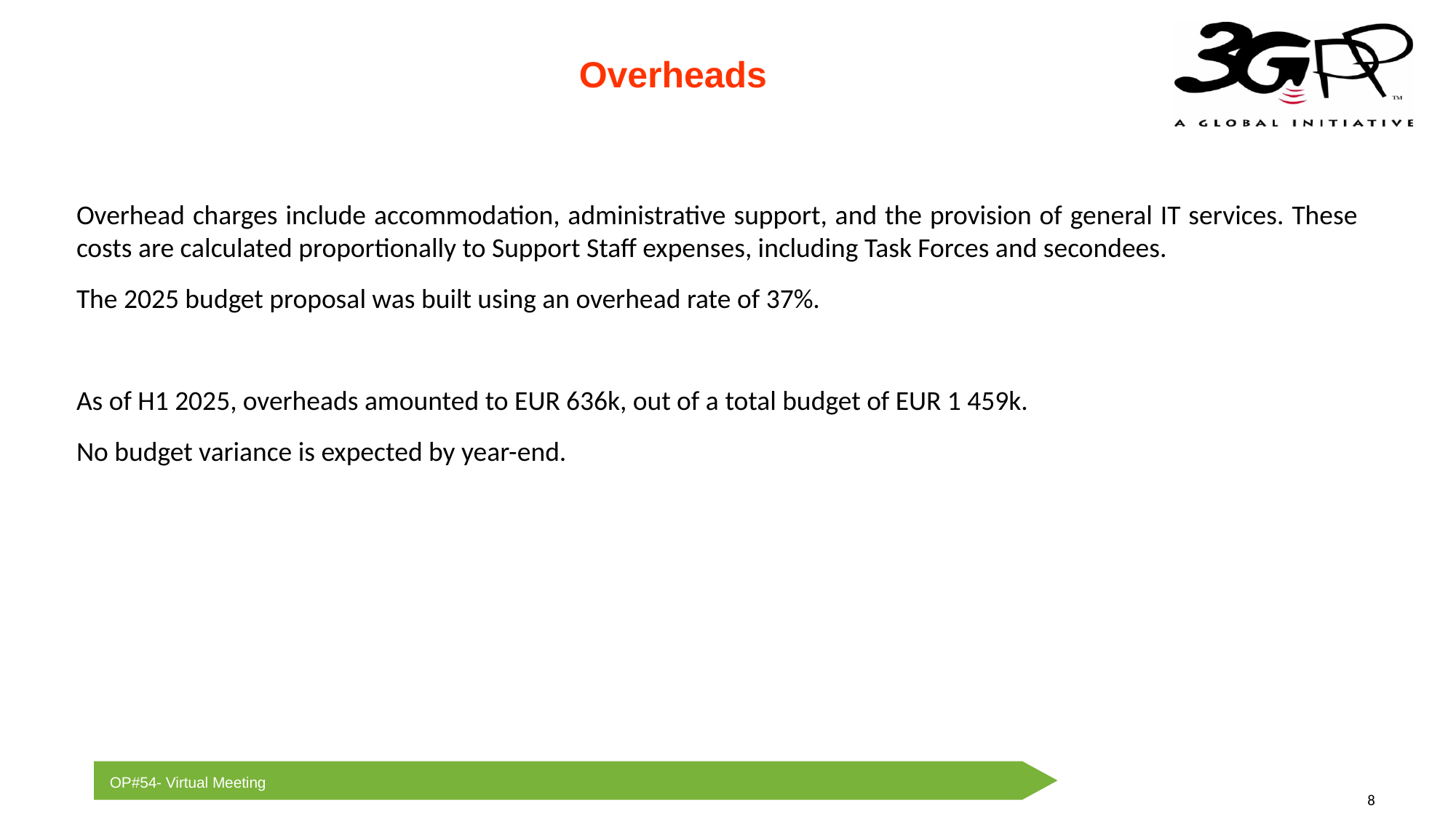

# Overheads

Overhead charges include accommodation, administrative support, and the provision of general IT services. These costs are calculated proportionally to Support Staff expenses, including Task Forces and secondees.
The 2025 budget proposal was built using an overhead rate of 37%.

As of H1 2025, overheads amounted to EUR 636k, out of a total budget of EUR 1 459k.
No budget variance is expected by year-end.